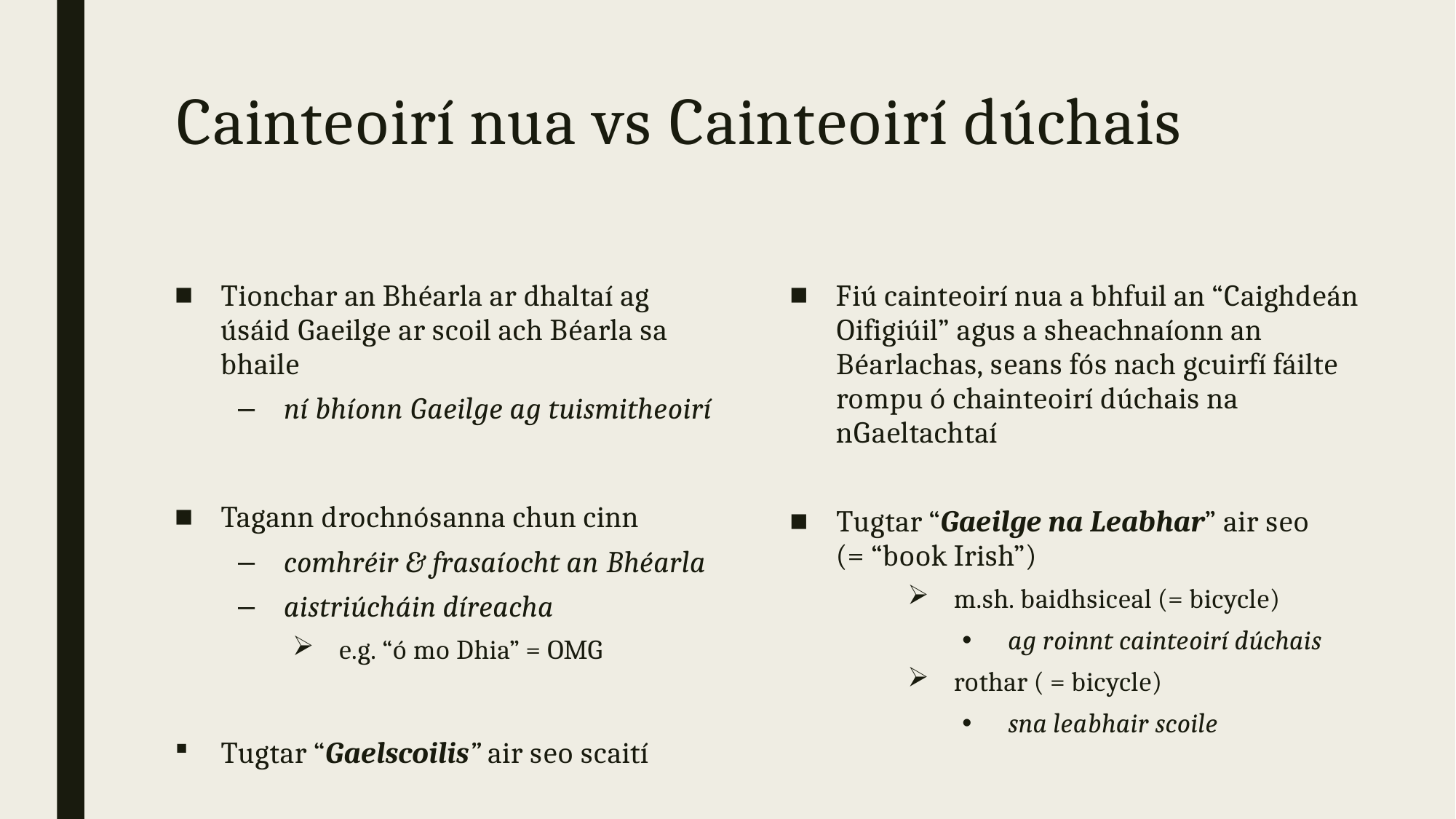

# Cainteoirí nua vs Cainteoirí dúchais
Tionchar an Bhéarla ar dhaltaí ag úsáid Gaeilge ar scoil ach Béarla sa bhaile
ní bhíonn Gaeilge ag tuismitheoirí

Tagann drochnósanna chun cinn
comhréir & frasaíocht an Bhéarla
aistriúcháin díreacha
e.g. “ó mo Dhia” = OMG

Tugtar “Gaelscoilis” air seo scaití
Fiú cainteoirí nua a bhfuil an “Caighdeán Oifigiúil” agus a sheachnaíonn an Béarlachas, seans fós nach gcuirfí fáilte rompu ó chainteoirí dúchais na nGaeltachtaí
Tugtar “Gaeilge na Leabhar” air seo
(= “book Irish”)
m.sh. baidhsiceal (= bicycle)
ag roinnt cainteoirí dúchais
rothar ( = bicycle)
sna leabhair scoile